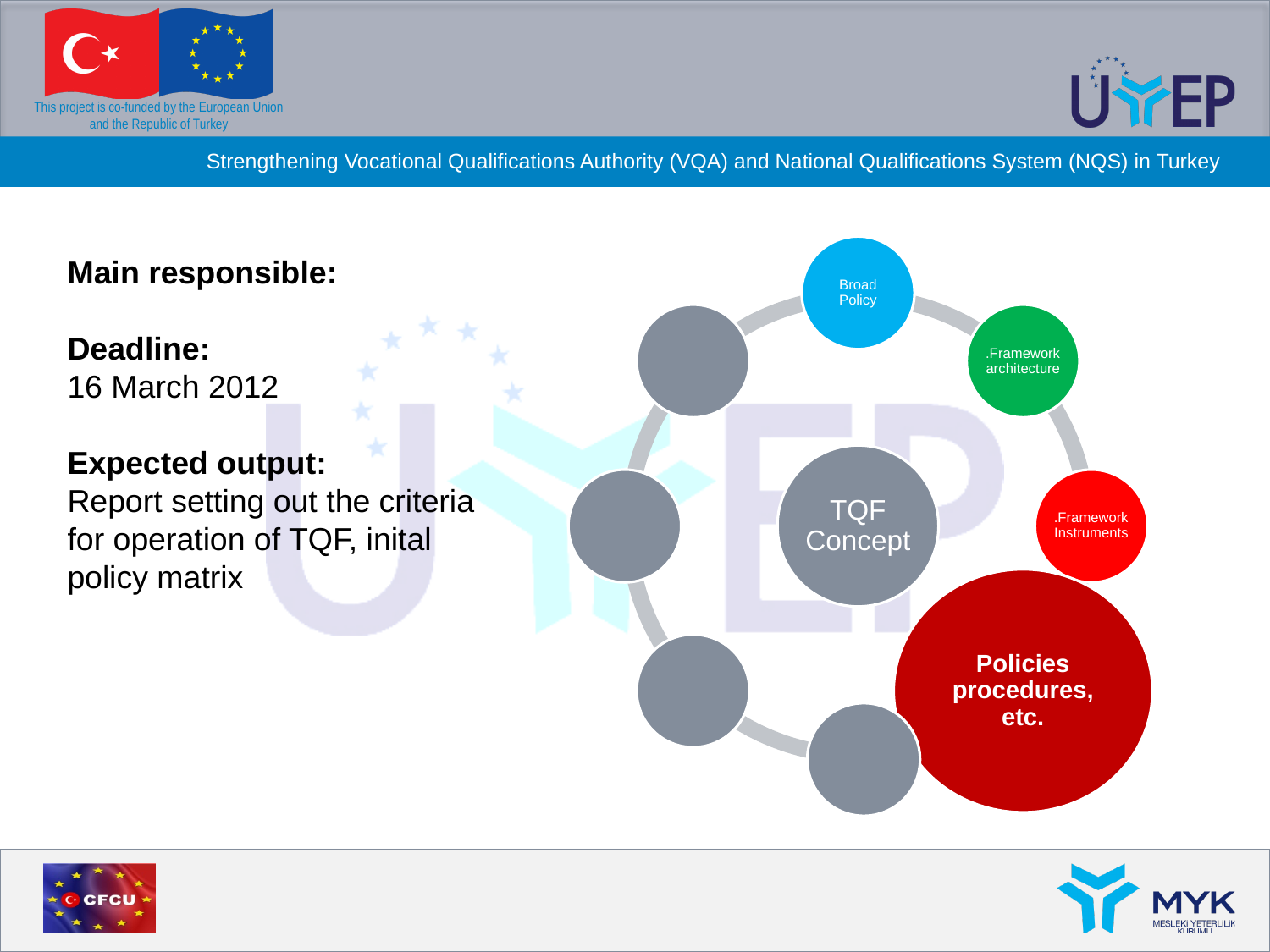

TQF Concept
Broad Policy
.Framework architecture
.Framework Instruments
Policies procedures, etc.

Main responsible:

Deadline:
16 March 2012

Expected output:
Report setting out the criteria for operation of TQF, inital policy matrix